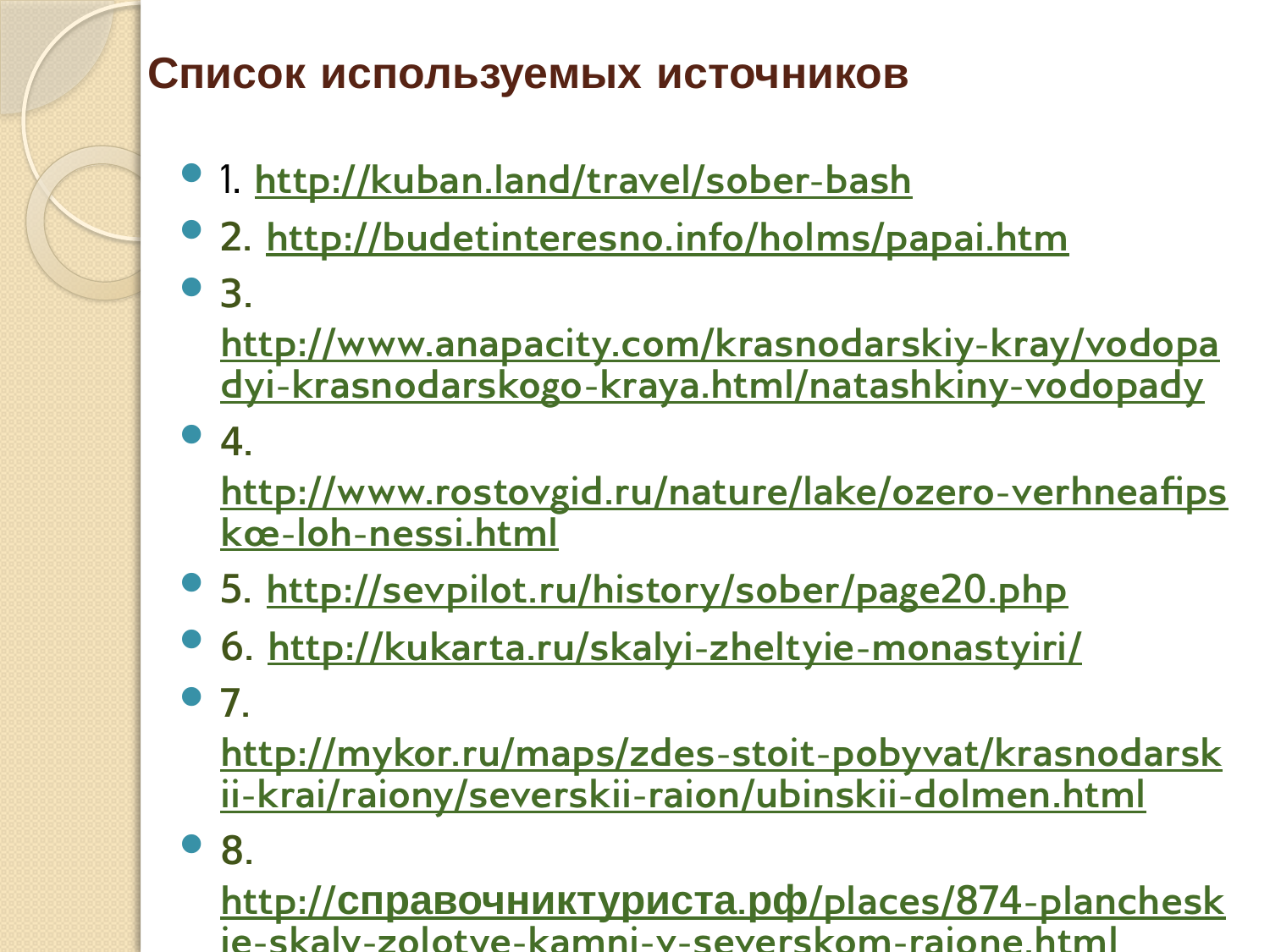

# Список используемых источников
1. http://kuban.land/travel/sober-bash
2. http://budetinteresno.info/holms/papai.htm
3.http://www.anapacity.com/krasnodarskiy-kray/vodopadyi-krasnodarskogo-kraya.html/natashkiny-vodopady
4. http://www.rostovgid.ru/nature/lake/ozero-verhneafipskoe-loh-nessi.html
5. http://sevpilot.ru/history/sober/page20.php
6. http://kukarta.ru/skalyi-zheltyie-monastyiri/
7. http://mykor.ru/maps/zdes-stoit-pobyvat/krasnodarskii-krai/raiony/severskii-raion/ubinskii-dolmen.html
8. http://справочниктуриста.рф/places/874-plancheskie-skaly-zolotye-kamni-v-severskom-raione.html
9. http://mikos.su/news/stsmolenskaya